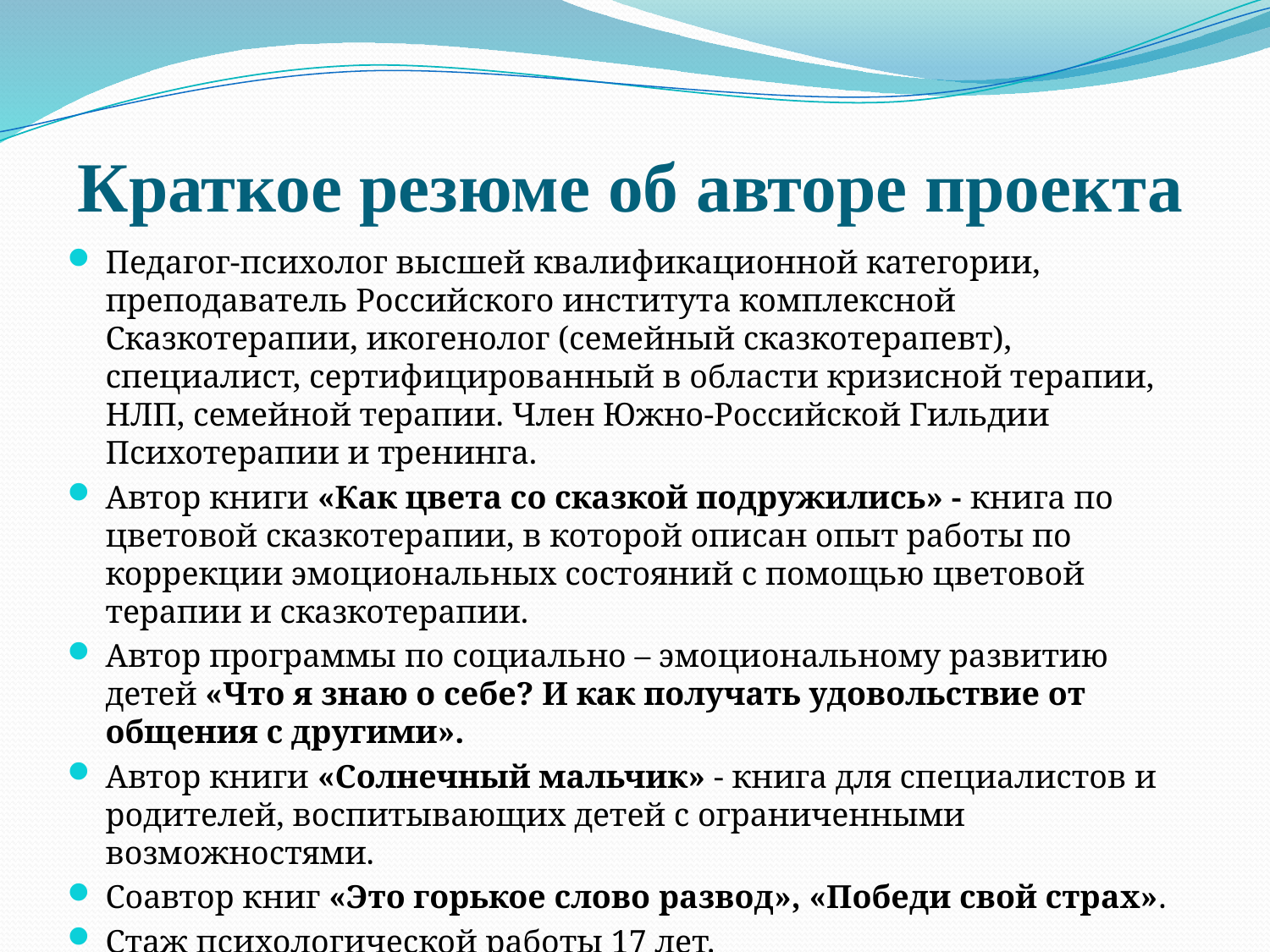

# Краткое резюме об авторе проекта
Педагог-психолог высшей квалификационной категории, преподаватель Российского института комплексной Сказкотерапии, икогенолог (семейный сказкотерапевт), специалист, сертифицированный в области кризисной терапии, НЛП, семейной терапии. Член Южно-Российской Гильдии Психотерапии и тренинга.
Автор книги «Как цвета со сказкой подружились» - книга по цветовой сказкотерапии, в которой описан опыт работы по коррекции эмоциональных состояний с помощью цветовой терапии и сказкотерапии.
Автор программы по социально – эмоциональному развитию детей «Что я знаю о себе? И как получать удовольствие от общения с другими».
Автор книги «Солнечный мальчик» - книга для специалистов и родителей, воспитывающих детей с ограниченными возможностями.
Соавтор книг «Это горькое слово развод», «Победи свой страх».
Стаж психологической работы 17 лет.